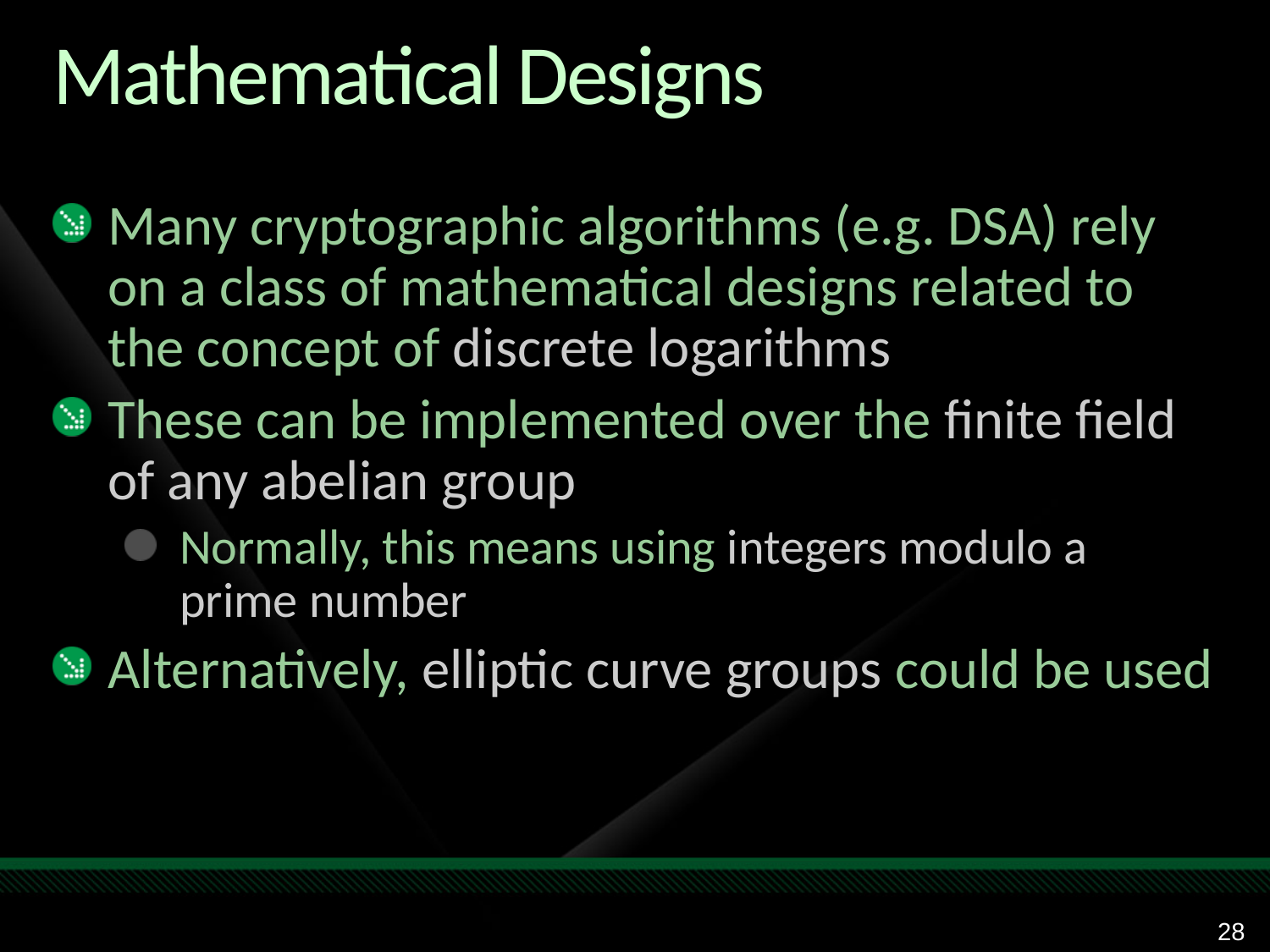

# Mathematical Designs
Many cryptographic algorithms (e.g. DSA) rely on a class of mathematical designs related to the concept of discrete logarithms
These can be implemented over the finite field of any abelian group
Normally, this means using integers modulo a prime number
Alternatively, elliptic curve groups could be used